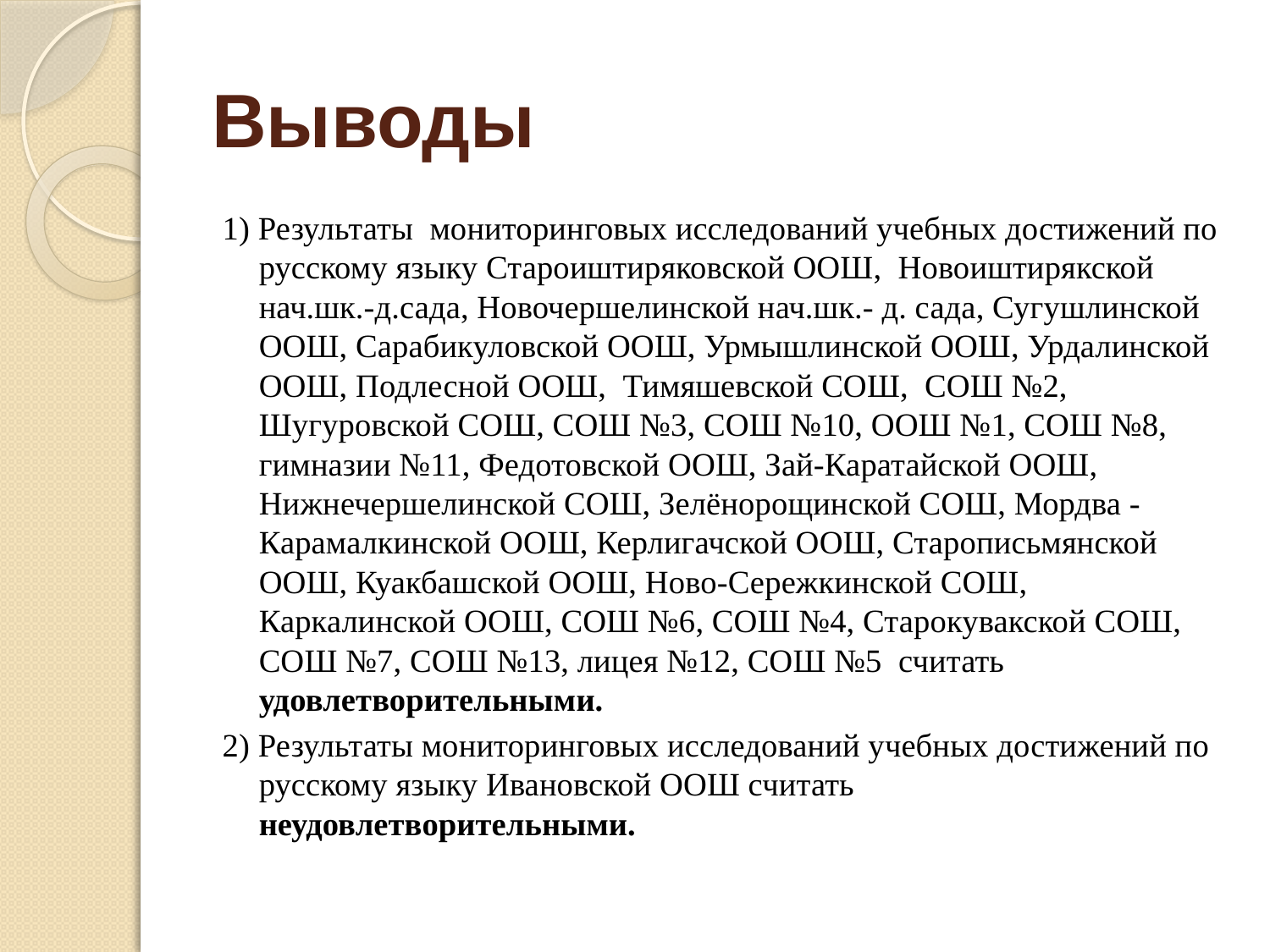

# Выводы
1) Результаты  мониторинговых исследований учебных достижений по русскому языку Староиштиряковской ООШ,  Новоиштирякской нач.шк.-д.сада, Новочершелинской нач.шк.- д. сада, Сугушлинской ООШ, Сарабикуловской ООШ, Урмышлинской ООШ, Урдалинской ООШ, Подлесной ООШ,  Тимяшевской СОШ,  СОШ №2, Шугуровской СОШ, СОШ №3, СОШ №10, ООШ №1, СОШ №8, гимназии №11, Федотовской ООШ, Зай-Каратайской ООШ, Нижнечершелинской СОШ, Зелёнорощинской СОШ, Мордва - Карамалкинской ООШ, Керлигачской ООШ, Старописьмянской ООШ, Куакбашской ООШ, Ново-Сережкинской СОШ,  Каркалинской ООШ, СОШ №6, СОШ №4, Старокувакской СОШ, СОШ №7, СОШ №13, лицея №12, СОШ №5  считать удовлетворительными.
2) Результаты мониторинговых исследований учебных достижений по русскому языку Ивановской ООШ считать неудовлетворительными.